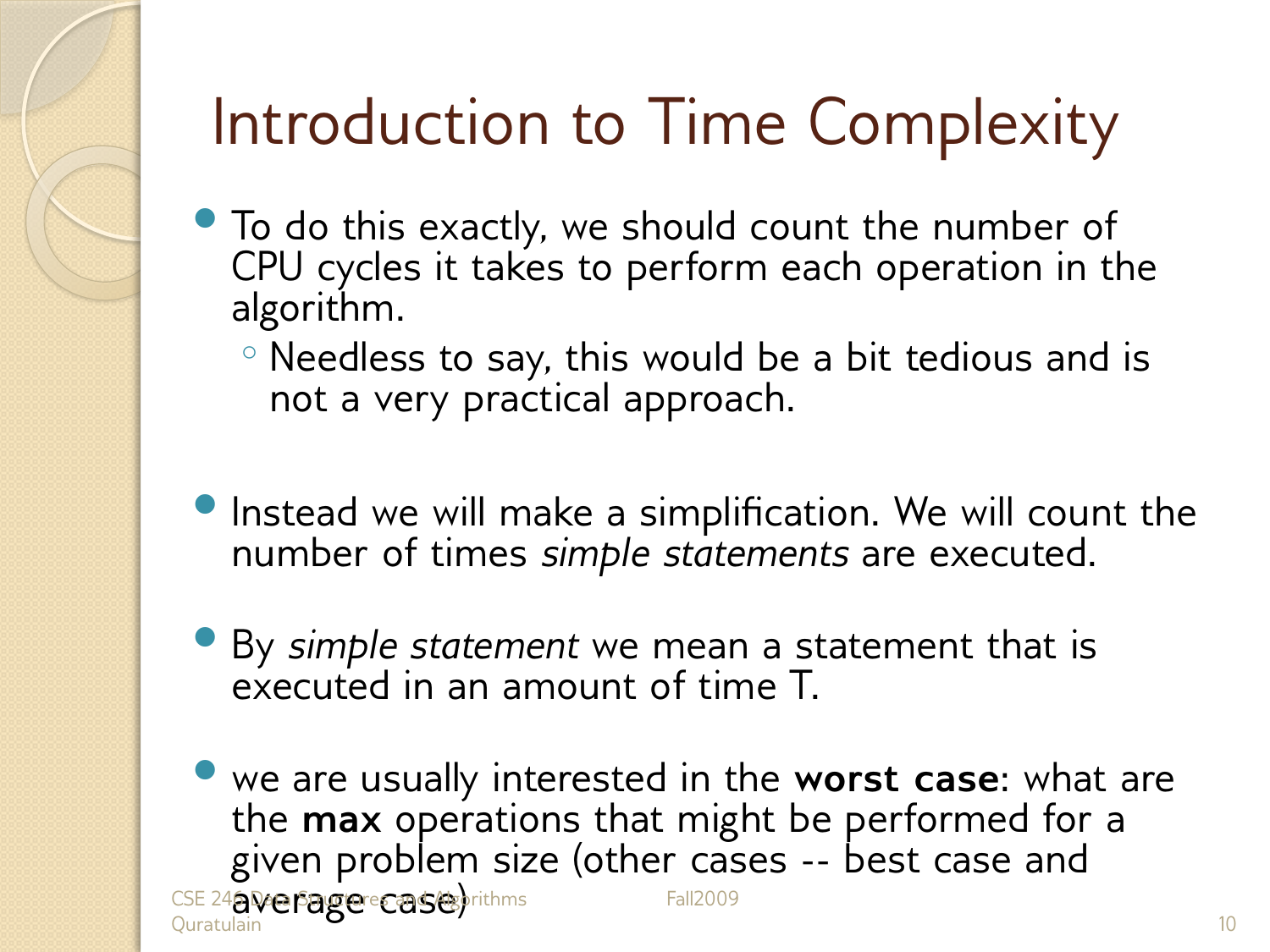

# Introduction to Time Complexity
To do this exactly, we should count the number of CPU cycles it takes to perform each operation in the algorithm.
Needless to say, this would be a bit tedious and is not a very practical approach.

Instead we will make a simplification. We will count the number of times simple statements are executed.

By simple statement we mean a statement that is executed in an amount of time T.

we are usually interested in the worst case: what are the max operations that might be performed for a given problem size (other cases -- best case and average case)

CSE 246 Data Structures and Algorithms                      Fall2009                                                           Quratulain
10